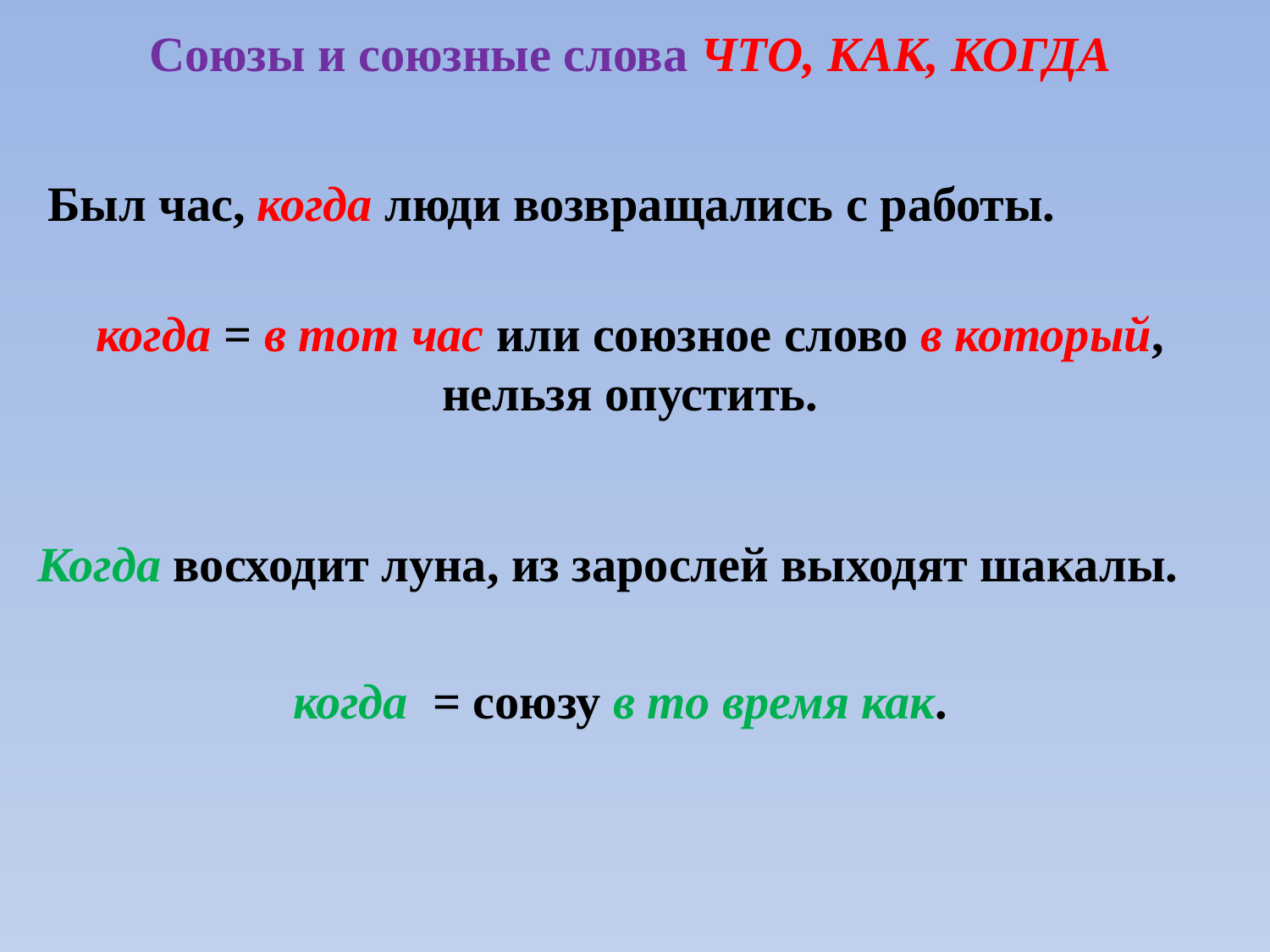

Союзы и союзные слова ЧТО, КАК, КОГДА
Был час, когда люди возвращались с работы.
когда = в тот час или союзное слово в который, нельзя опустить.
Когда восходит луна, из зарослей выходят шакалы.
когда  = союзу в то время как.